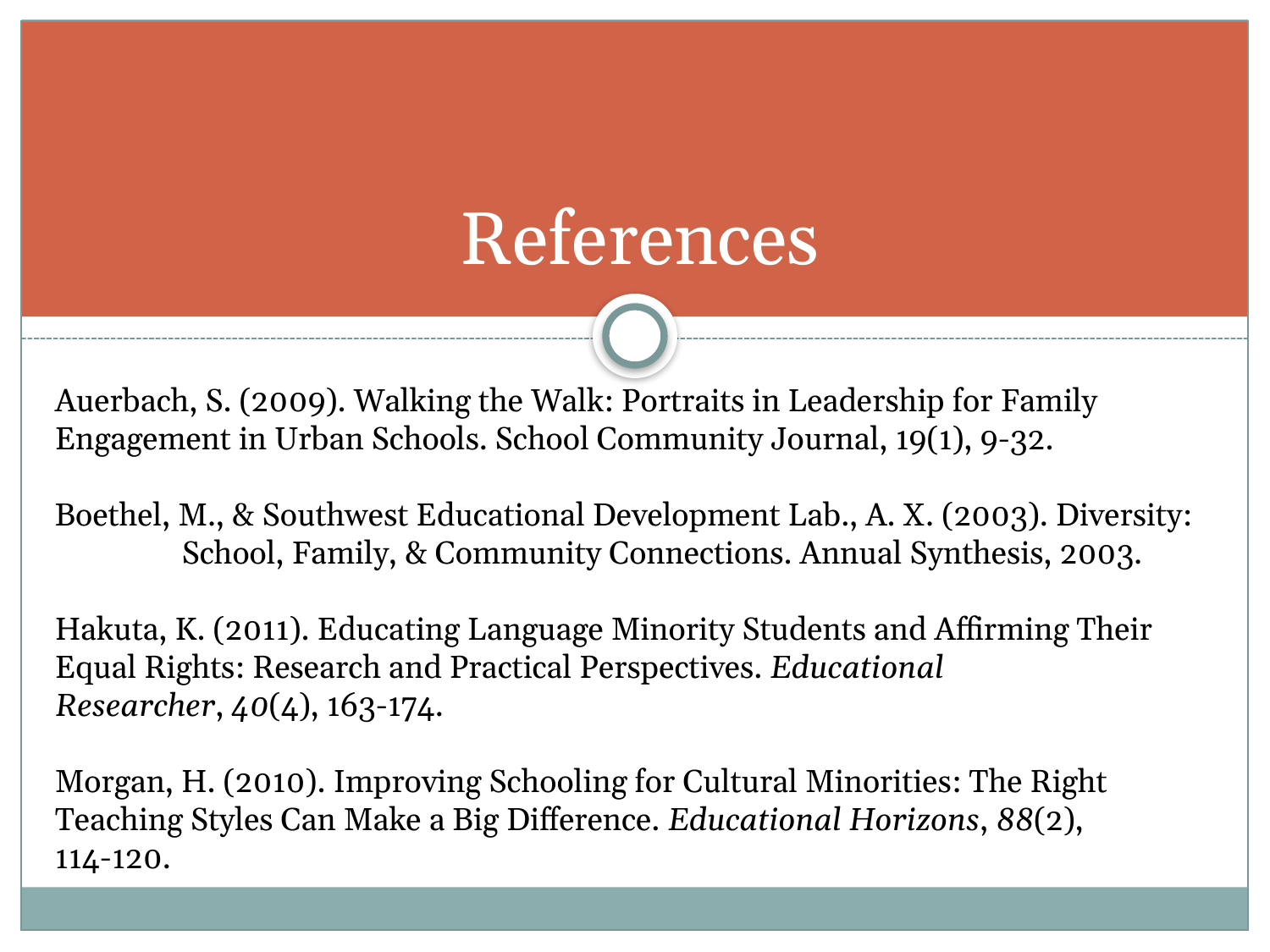

# References
Auerbach, S. (2009). Walking the Walk: Portraits in Leadership for Family 	Engagement in Urban Schools. School Community Journal, 19(1), 9-32.

Boethel, M., & Southwest Educational Development Lab., A. X. (2003). Diversity: 	School, Family, & Community Connections. Annual Synthesis, 2003.

Hakuta, K. (2011). Educating Language Minority Students and Affirming Their 	Equal Rights: Research and Practical Perspectives. Educational 	Researcher, 40(4), 163-174.

Morgan, H. (2010). Improving Schooling for Cultural Minorities: The Right 	Teaching Styles Can Make a Big Difference. Educational Horizons, 88(2), 	114-120.